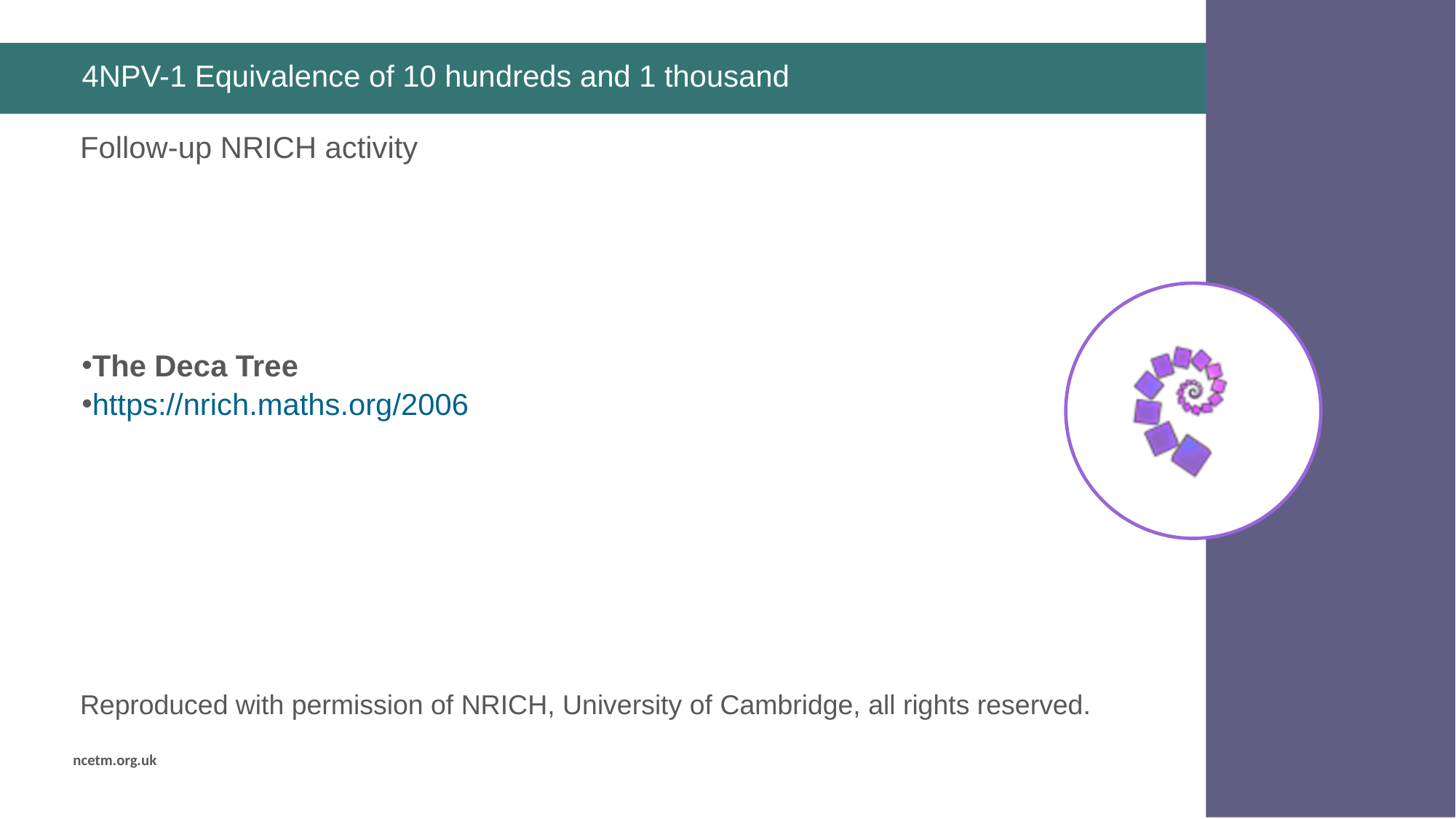

# 4NPV-1 Equivalence of 10 hundreds and 1 thousand

The Deca Tree
https://nrich.maths.org/2006